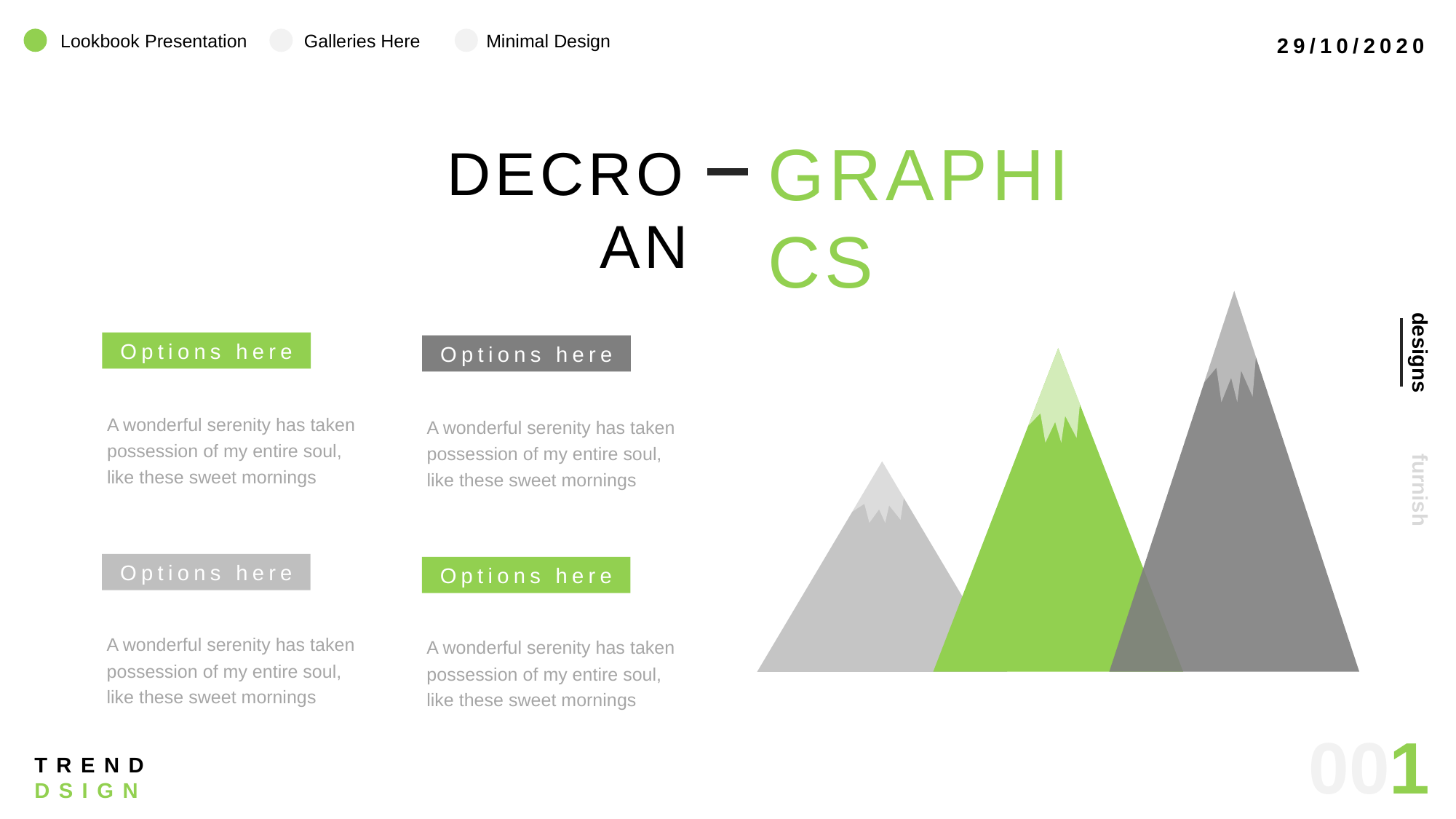

29/10/2020

Lookbook Presentation
Galleries Here
Minimal Design
GRAPHICS
DECROAN

Options here
designs
Options here

A wonderful serenity has taken possession of my entire soul, like these sweet mornings
A wonderful serenity has taken possession of my entire soul, like these sweet mornings

furnish
Options here
Options here
A wonderful serenity has taken possession of my entire soul, like these sweet mornings
A wonderful serenity has taken possession of my entire soul, like these sweet mornings
001
TRENDDSIGN